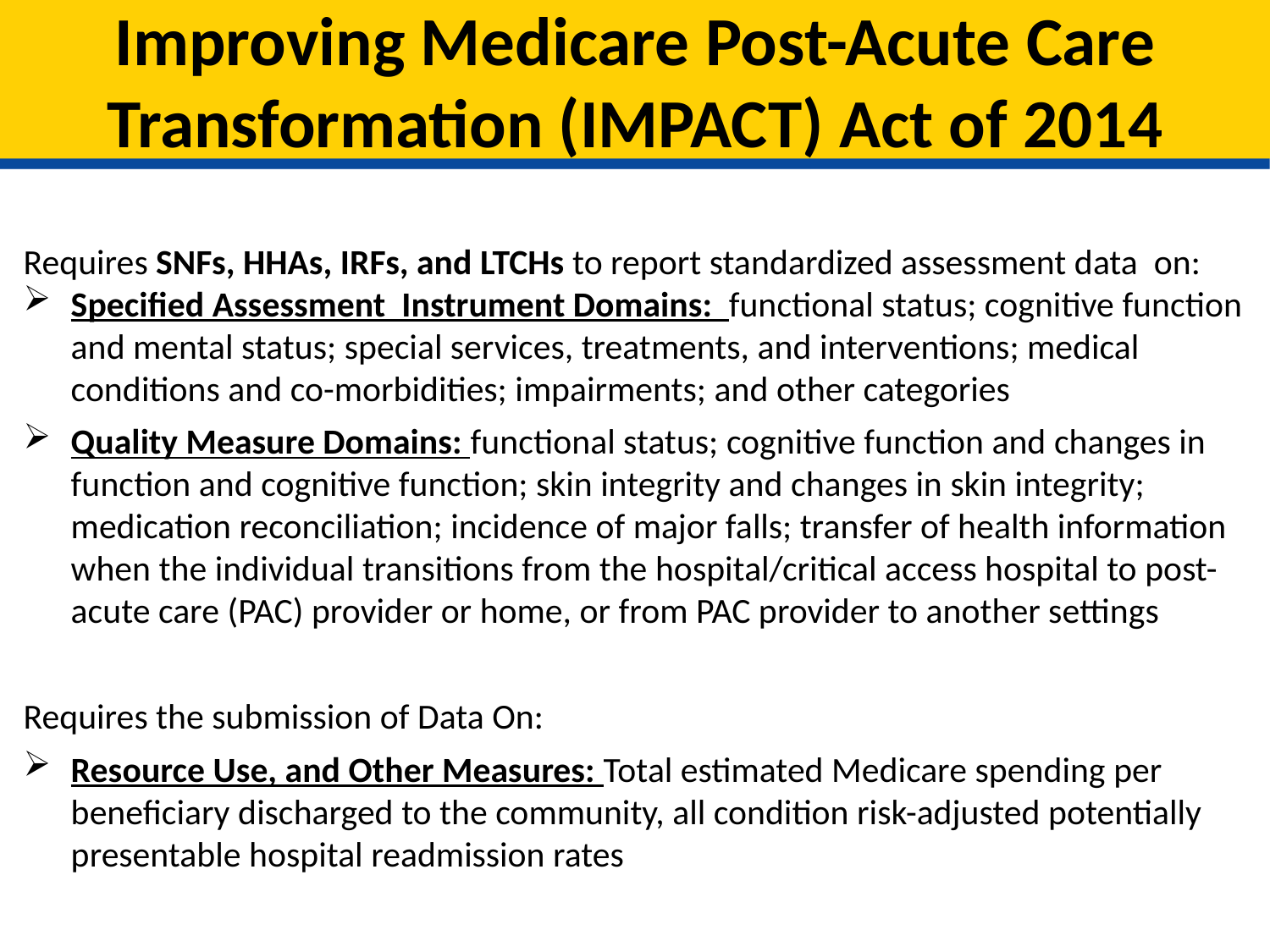

# Improving Medicare Post-Acute Care Transformation (IMPACT) Act of 2014

Requires SNFs, HHAs, IRFs, and LTCHs to report standardized assessment data  on:
Specified Assessment  Instrument Domains:  functional status; cognitive function and mental status; special services, treatments, and interventions; medical conditions and co-morbidities; impairments; and other categories
Quality Measure Domains: functional status; cognitive function and changes in function and cognitive function; skin integrity and changes in skin integrity; medication reconciliation; incidence of major falls; transfer of health information when the individual transitions from the hospital/critical access hospital to post-acute care (PAC) provider or home, or from PAC provider to another settings

Requires the submission of Data On:
Resource Use, and Other Measures: Total estimated Medicare spending per beneficiary discharged to the community, all condition risk-adjusted potentially presentable hospital readmission rates